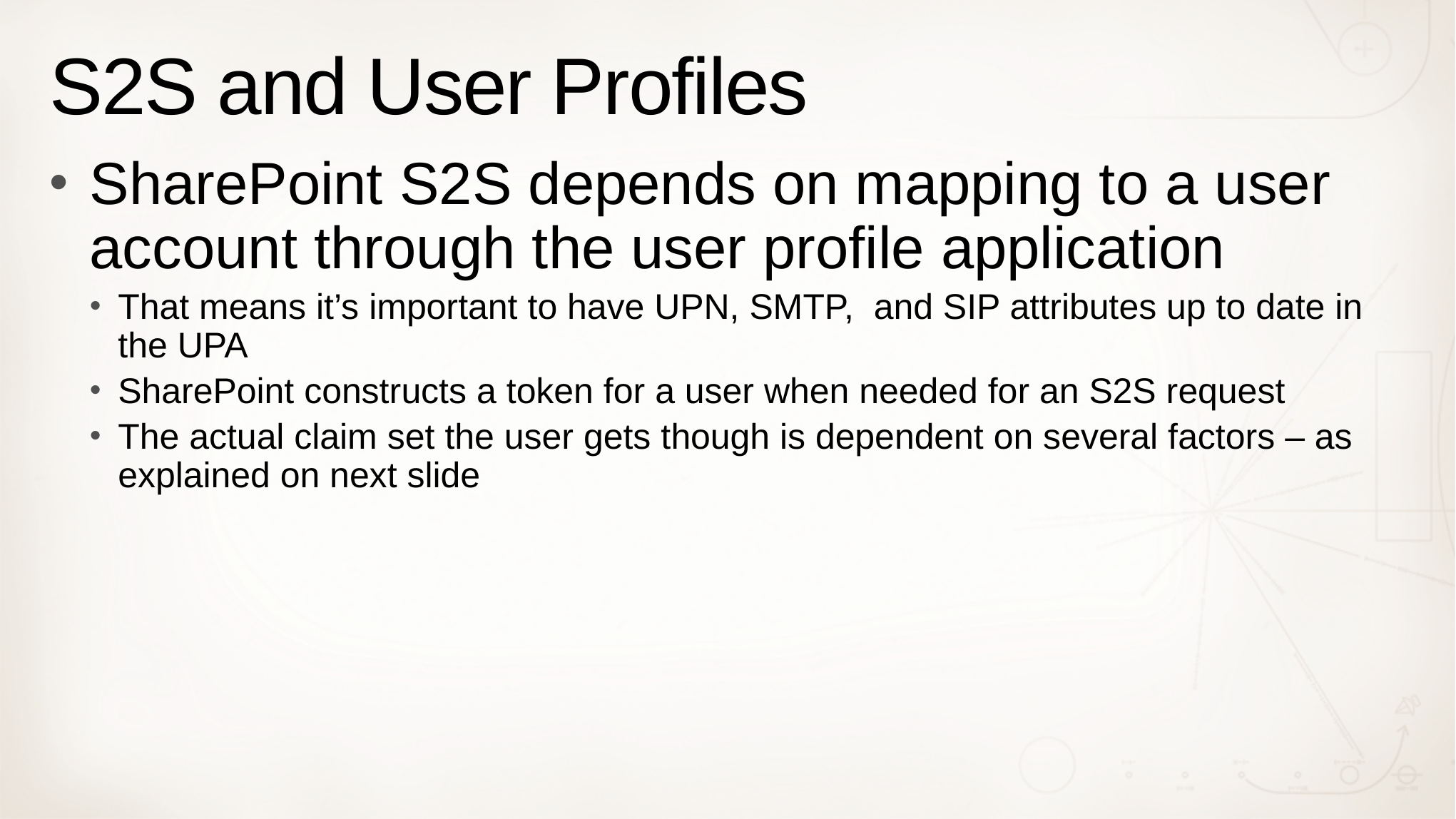

# S2S and User Profiles
SharePoint S2S depends on mapping to a user account through the user profile application
That means it’s important to have UPN, SMTP,  and SIP attributes up to date in the UPA
SharePoint constructs a token for a user when needed for an S2S request
The actual claim set the user gets though is dependent on several factors – as explained on next slide